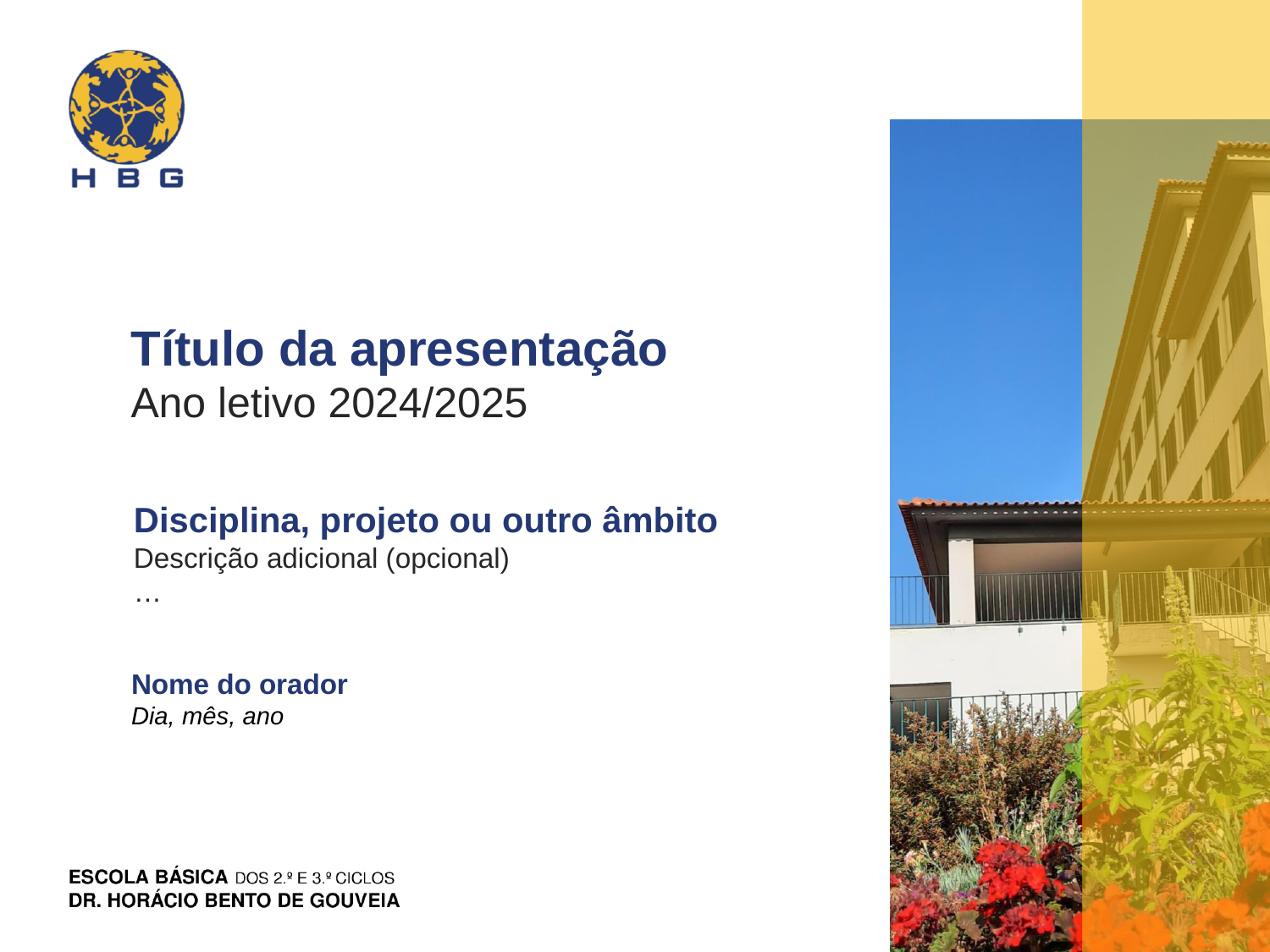

Título da apresentação
Ano letivo 2024/2025
Disciplina, projeto ou outro âmbito
Descrição adicional (opcional)
…
Nome do orador
Dia, mês, ano